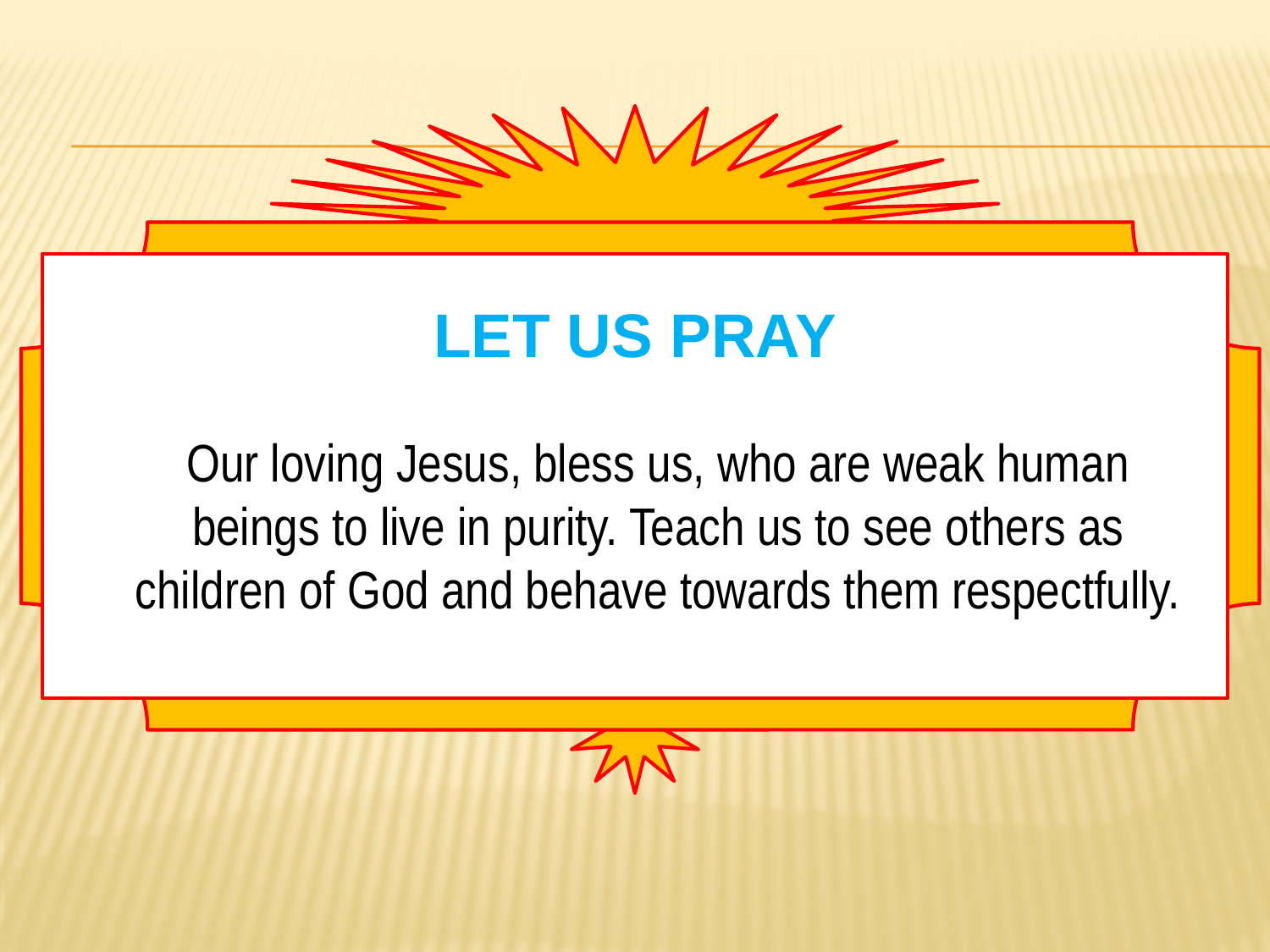

# Let us pray
	Our loving Jesus, bless us, who are weak human beings to live in purity. Teach us to see others as children of God and behave towards them respectfully.